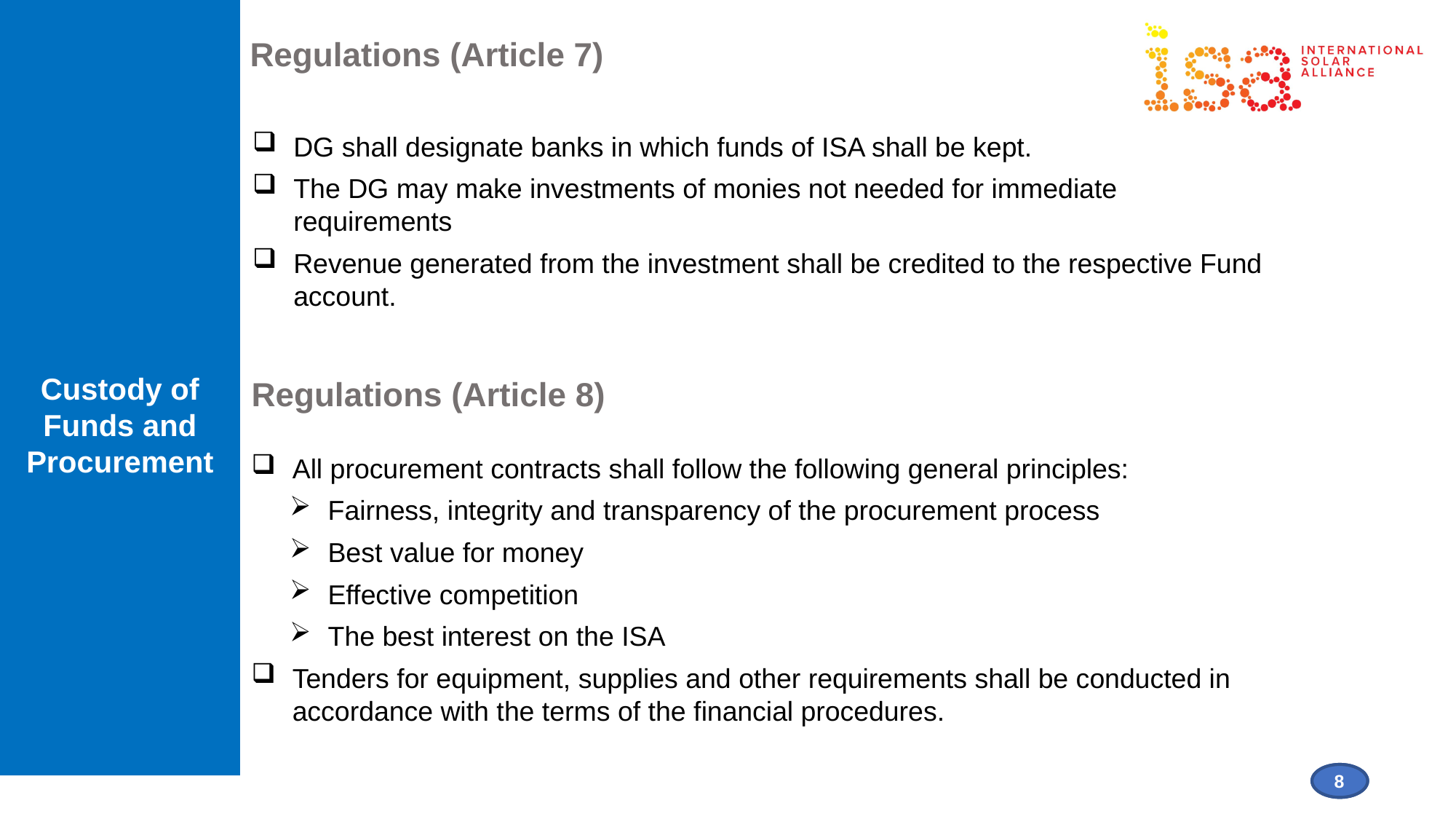

Custody of Funds and Procurement

Regulations (Article 7)

DG shall designate banks in which funds of ISA shall be kept.
The DG may make investments of monies not needed for immediate requirements
Revenue generated from the investment shall be credited to the respective Fund account.

Regulations (Article 8)

All procurement contracts shall follow the following general principles:
Fairness, integrity and transparency of the procurement process
Best value for money
Effective competition
The best interest on the ISA
Tenders for equipment, supplies and other requirements shall be conducted in accordance with the terms of the financial procedures.

8